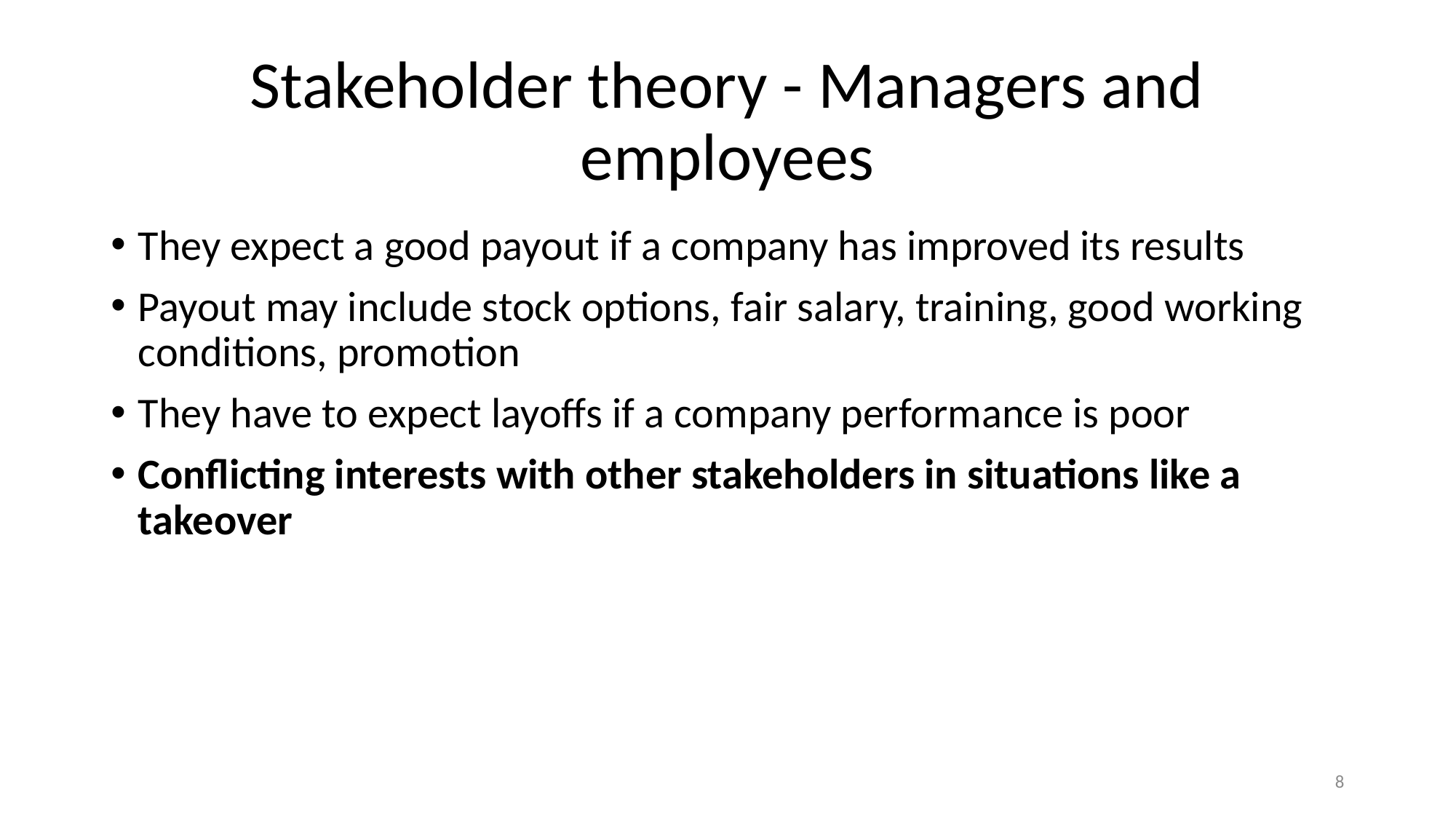

# Stakeholder theory - Managers and employees
They expect a good payout if a company has improved its results
Payout may include stock options, fair salary, training, good working conditions, promotion
They have to expect layoffs if a company performance is poor
Conflicting interests with other stakeholders in situations like a takeover

8